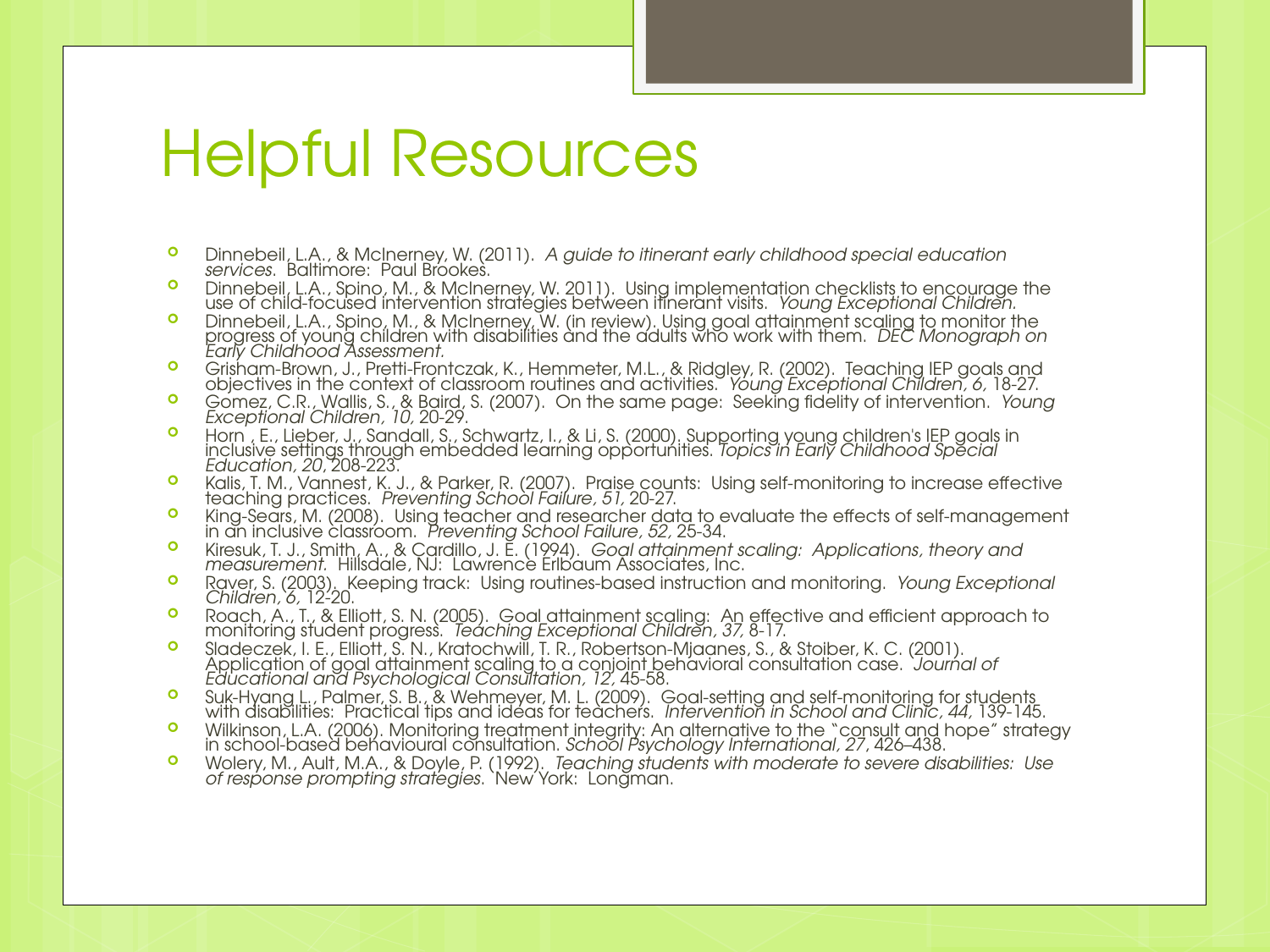

# Helpful Resources
Dinnebeil, L.A., & McInerney, W. (2011).  A guide to itinerant early childhood special education services.  Baltimore:  Paul Brookes.
Dinnebeil, L.A., Spino, M., & McInerney, W. 2011).  Using implementation checklists to encourage the use of child-focused intervention strategies between itinerant visits.  Young Exceptional Children.
Dinnebeil, L.A., Spino, M., & McInerney, W. (in review). Using goal attainment scaling to monitor the progress of young children with disabilities and the adults who work with them.  DEC Monograph on Early Childhood Assessment.
Grisham-Brown, J., Pretti-Frontczak, K., Hemmeter, M.L., & Ridgley, R. (2002).  Teaching IEP goals and objectives in the context of classroom routines and activities.  Young Exceptional Children, 6, 18-27.
Gomez, C.R., Wallis, S., & Baird, S. (2007).  On the same page:  Seeking fidelity of intervention.  Young Exceptional Children, 10, 20-29.
Horn , E., Lieber, J., Sandall, S., Schwartz, I., & Li, S. (2000). Supporting young children's IEP goals in inclusive settings through embedded learning opportunities. Topics in Early Childhood Special Education, 20, 208-223.
Kalis, T. M., Vannest, K. J., & Parker, R. (2007).  Praise counts:  Using self-monitoring to increase effective teaching practices.  Preventing School Failure, 51, 20-27.
King-Sears, M. (2008).  Using teacher and researcher data to evaluate the effects of self-management in an inclusive classroom.  Preventing School Failure, 52, 25-34.
Kiresuk, T. J., Smith, A., & Cardillo, J. E. (1994).  Goal attainment scaling:  Applications, theory and measurement.  Hillsdale, NJ:  Lawrence Erlbaum Associates, Inc.
Raver, S. (2003).  Keeping track:  Using routines-based instruction and monitoring.  Young Exceptional Children, 6, 12-20.
Roach, A., T., & Elliott, S. N. (2005).  Goal attainment scaling:  An effective and efficient approach to monitoring student progress.  Teaching Exceptional Children, 37, 8-17.
Sladeczek, I. E., Elliott, S. N., Kratochwill, T. R., Robertson-Mjaanes, S., & Stoiber, K. C. (2001).  Application of goal attainment scaling to a conjoint behavioral consultation case.  Journal of Educational and Psychological Consultation, 12, 45-58.
Suk-Hyang L., Palmer, S. B., & Wehmeyer, M. L. (2009).  Goal-setting and self-monitoring for students with disabilities:  Practical tips and ideas for teachers.  Intervention in School and Clinic, 44, 139-145.
Wilkinson, L.A. (2006). Monitoring treatment integrity: An alternative to the “consult and hope” strategy in school-based behavioural consultation. School Psychology International, 27, 426–438.
Wolery, M., Ault, M.A., & Doyle, P. (1992).  Teaching students with moderate to severe disabilities:  Use of response prompting strategies.  New York:  Longman.